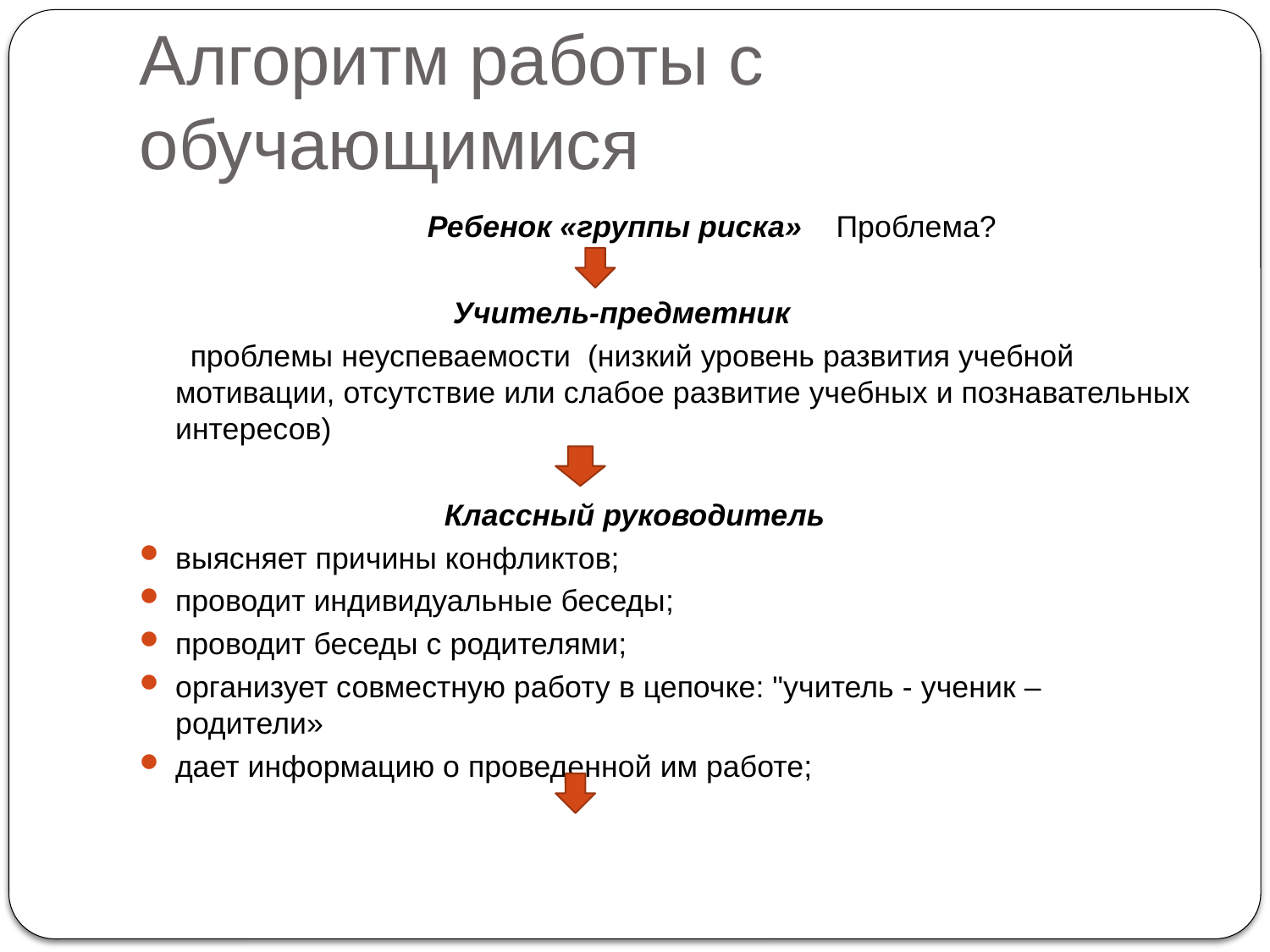

# Алгоритм работы с обучающимися
                                  Ребенок «группы риска»    Проблема?

                                     Учитель-предметник
      проблемы неуспеваемости  (низкий уровень развития учебной мотивации, отсутствие или слабое развитие учебных и познавательных интересов)

                                    Классный руководитель
выясняет причины конфликтов;
проводит индивидуальные беседы;
проводит беседы с родителями;
организует совместную работу в цепочке: "учитель - ученик – родители»
дает информацию о проведенной им работе;